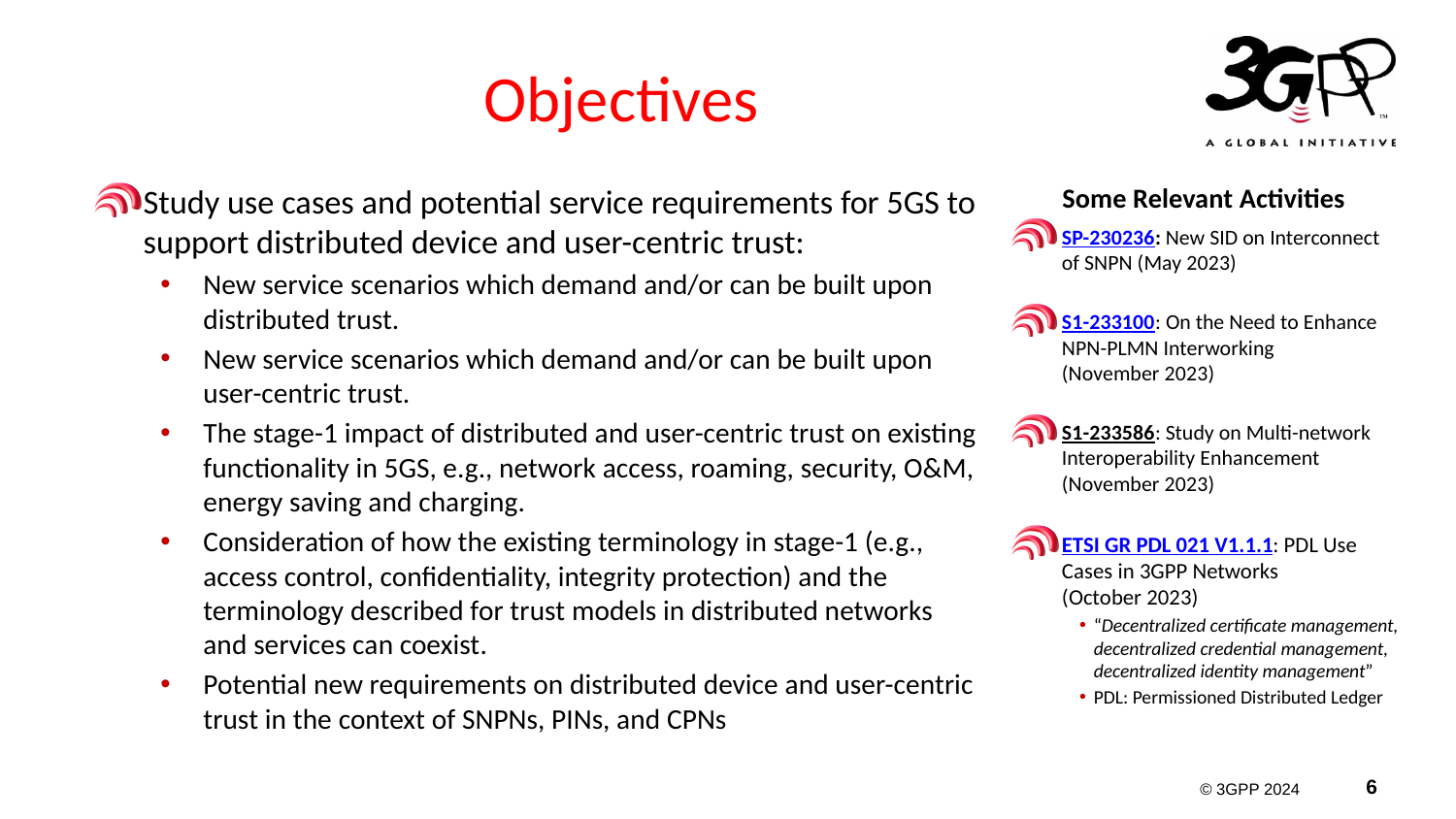

# Objectives
Study use cases and potential service requirements for 5GS to support distributed device and user-centric trust:
New service scenarios which demand and/or can be built upon distributed trust.
New service scenarios which demand and/or can be built upon user-centric trust.
The stage-1 impact of distributed and user-centric trust on existing functionality in 5GS, e.g., network access, roaming, security, O&M, energy saving and charging.
Consideration of how the existing terminology in stage-1 (e.g., access control, confidentiality, integrity protection) and the terminology described for trust models in distributed networks and services can coexist.
Potential new requirements on distributed device and user-centric trust in the context of SNPNs, PINs, and CPNs

Some Relevant Activities
SP-230236: New SID on Interconnect of SNPN (May 2023)

S1-233100: On the Need to Enhance NPN-PLMN Interworking
(November 2023)

S1-233586: Study on Multi-network Interoperability Enhancement (November 2023)

ETSI GR PDL 021 V1.1.1: PDL Use Cases in 3GPP Networks
(October 2023)
“Decentralized certificate management, decentralized credential management, decentralized identity management”
PDL: Permissioned Distributed Ledger